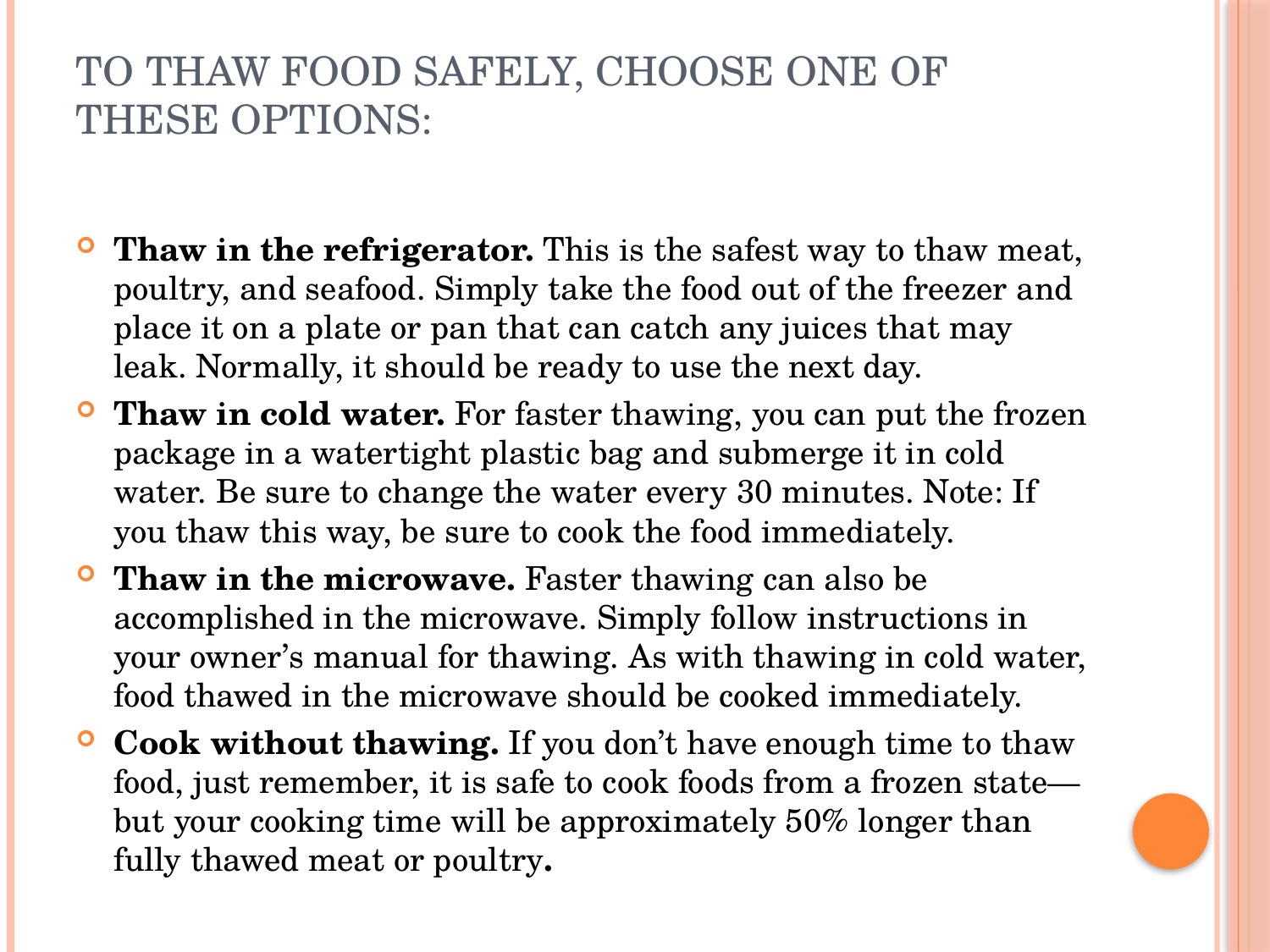

# To thaw food safely, choose one of these options:
Thaw in the refrigerator. This is the safest way to thaw meat, poultry, and seafood. Simply take the food out of the freezer and place it on a plate or pan that can catch any juices that may leak. Normally, it should be ready to use the next day.
Thaw in cold water. For faster thawing, you can put the frozen package in a watertight plastic bag and submerge it in cold water. Be sure to change the water every 30 minutes. Note: If you thaw this way, be sure to cook the food immediately.
Thaw in the microwave. Faster thawing can also be accomplished in the microwave. Simply follow instructions in your owner’s manual for thawing. As with thawing in cold water, food thawed in the microwave should be cooked immediately.
Cook without thawing. If you don’t have enough time to thaw food, just remember, it is safe to cook foods from a frozen state—but your cooking time will be approximately 50% longer than fully thawed meat or poultry.